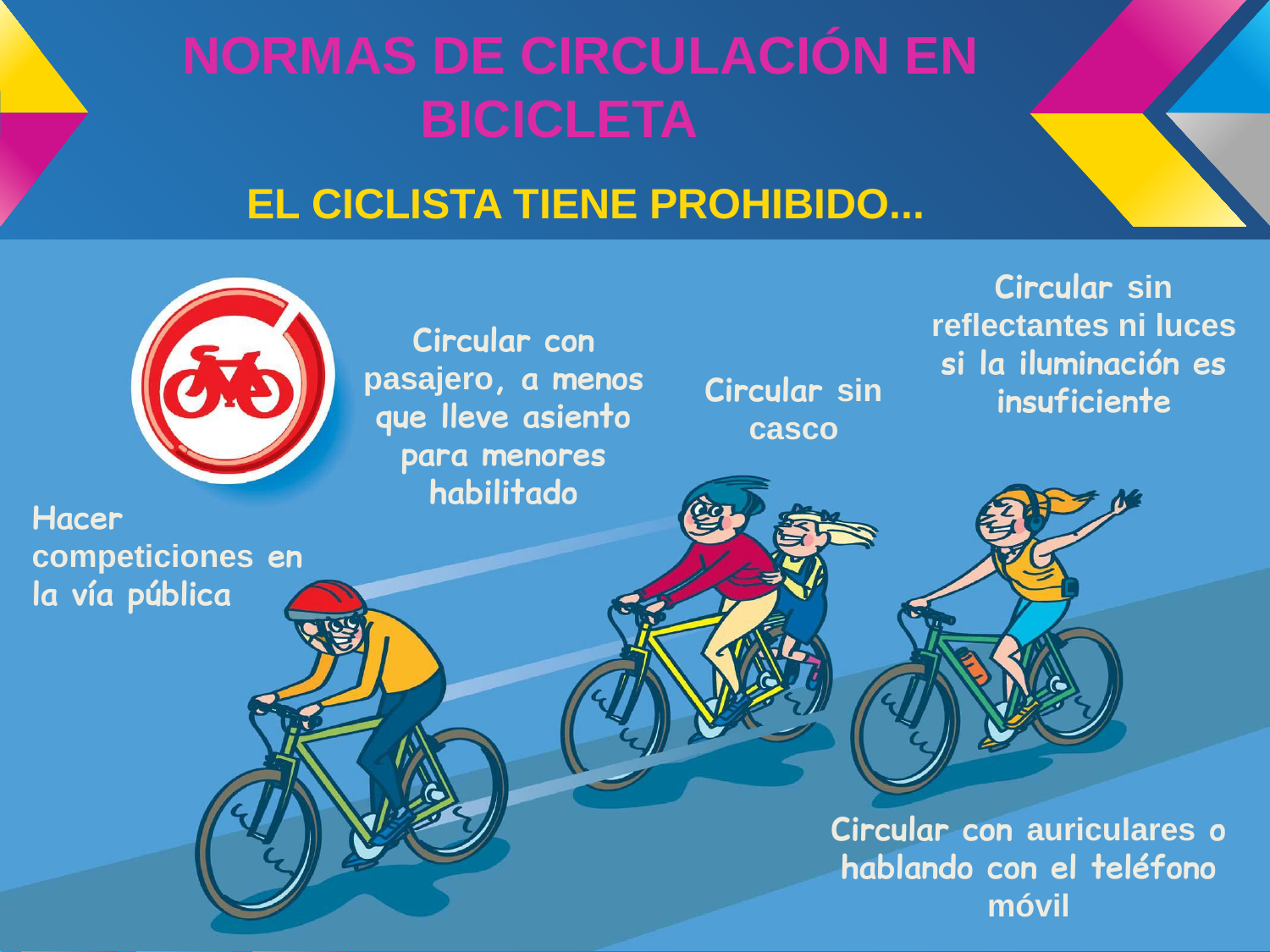

# NORMAS DE CIRCULACIÓN EN BICICLETA
EL CICLISTA TIENE PROHIBIDO...

Circular sin reflectantes ni luces si la iluminación es insuficiente
Circular con pasajero, a menos que lleve asiento para menores habilitado
Circular sin casco
Hacer competiciones en la vía pública
Circular con auriculares o hablando con el teléfono móvil